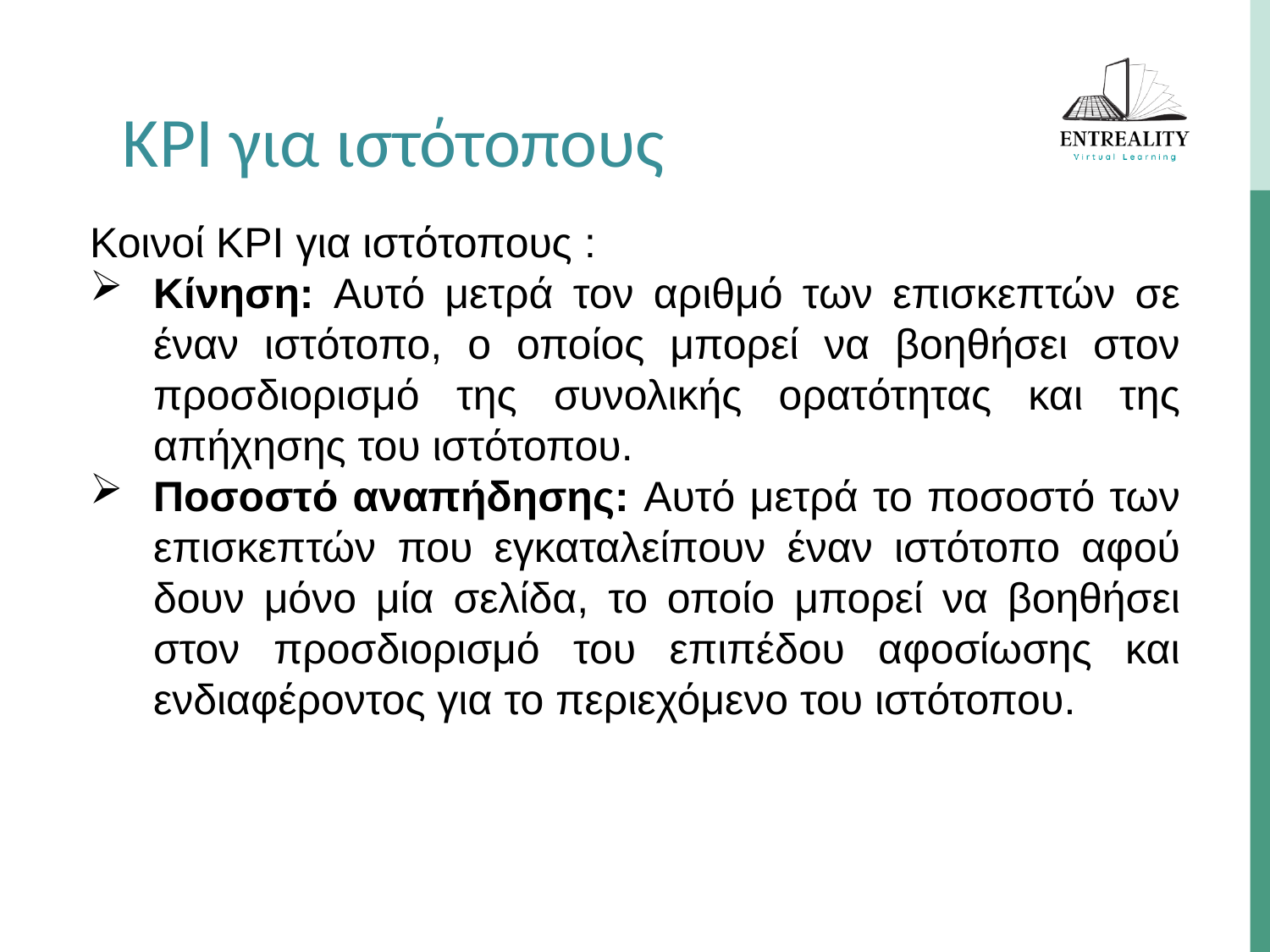

KPI για ιστότοπους
Κοινοί KPI για ιστότοπους :
Κίνηση: Αυτό μετρά τον αριθμό των επισκεπτών σε έναν ιστότοπο, ο οποίος μπορεί να βοηθήσει στον προσδιορισμό της συνολικής ορατότητας και της απήχησης του ιστότοπου.
Ποσοστό αναπήδησης: Αυτό μετρά το ποσοστό των επισκεπτών που εγκαταλείπουν έναν ιστότοπο αφού δουν μόνο μία σελίδα, το οποίο μπορεί να βοηθήσει στον προσδιορισμό του επιπέδου αφοσίωσης και ενδιαφέροντος για το περιεχόμενο του ιστότοπου.